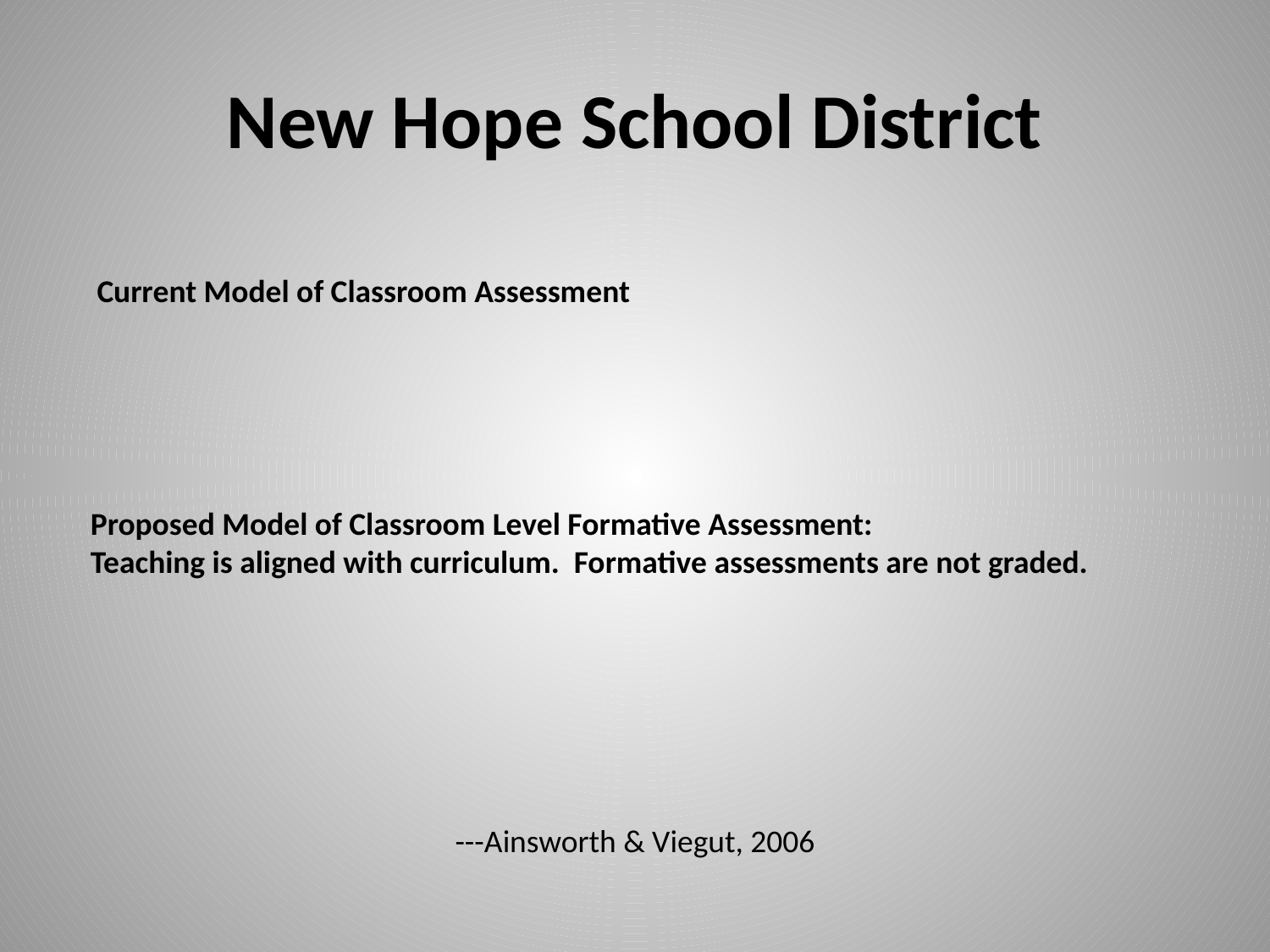

# New Hope School District
Current Model of Classroom Assessment

  Proposed Model of Classroom Level Formative Assessment:
  Teaching is aligned with curriculum.  Formative assessments are not graded.

---Ainsworth & Viegut, 2006